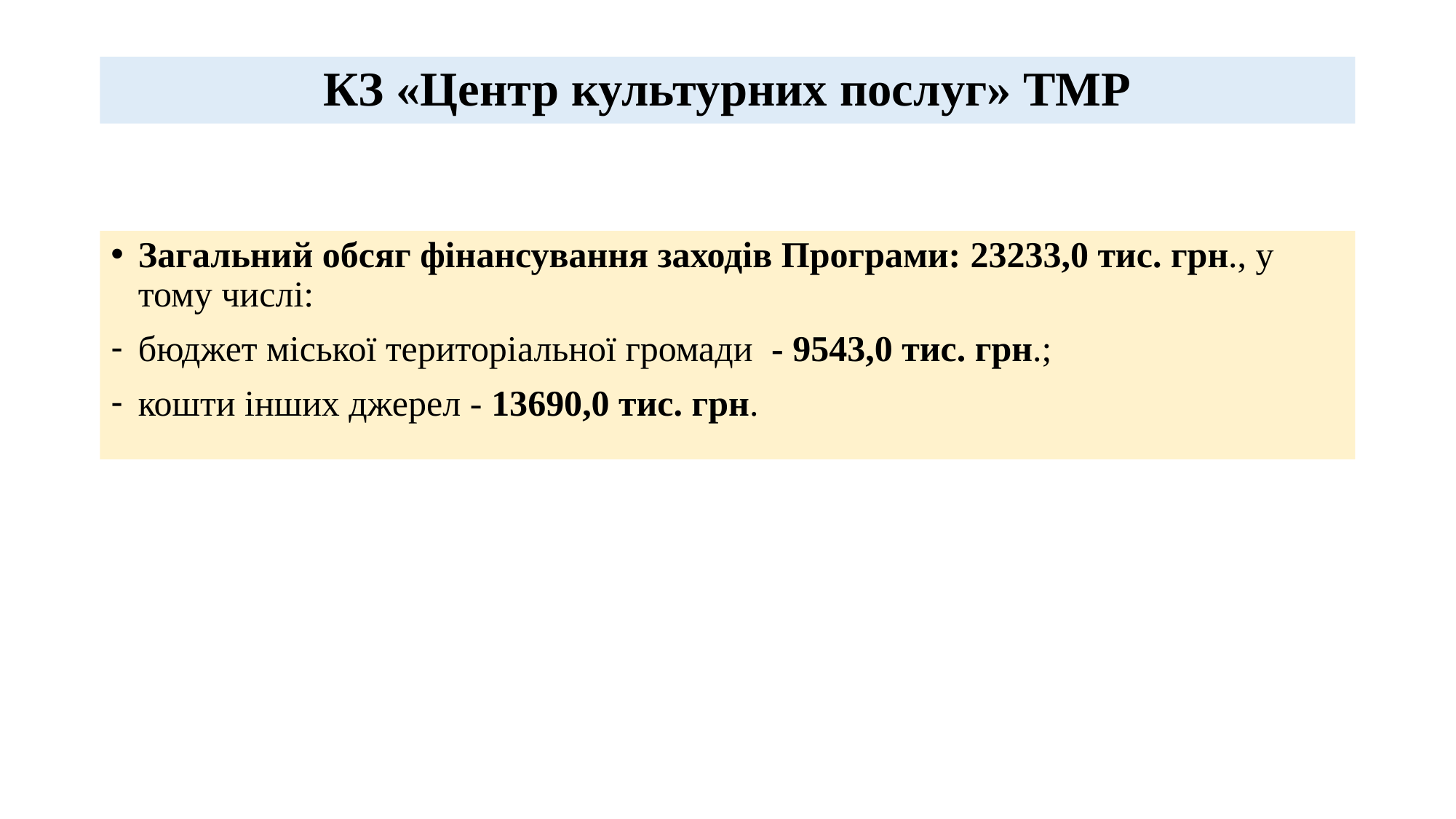

# КЗ «Центр культурних послуг» ТМР
Загальний обсяг фінансування заходів Програми: 23233,0 тис. грн., у тому числі:
бюджет міської територіальної громади  - 9543,0 тис. грн.;
кошти інших джерел - 13690,0 тис. грн.